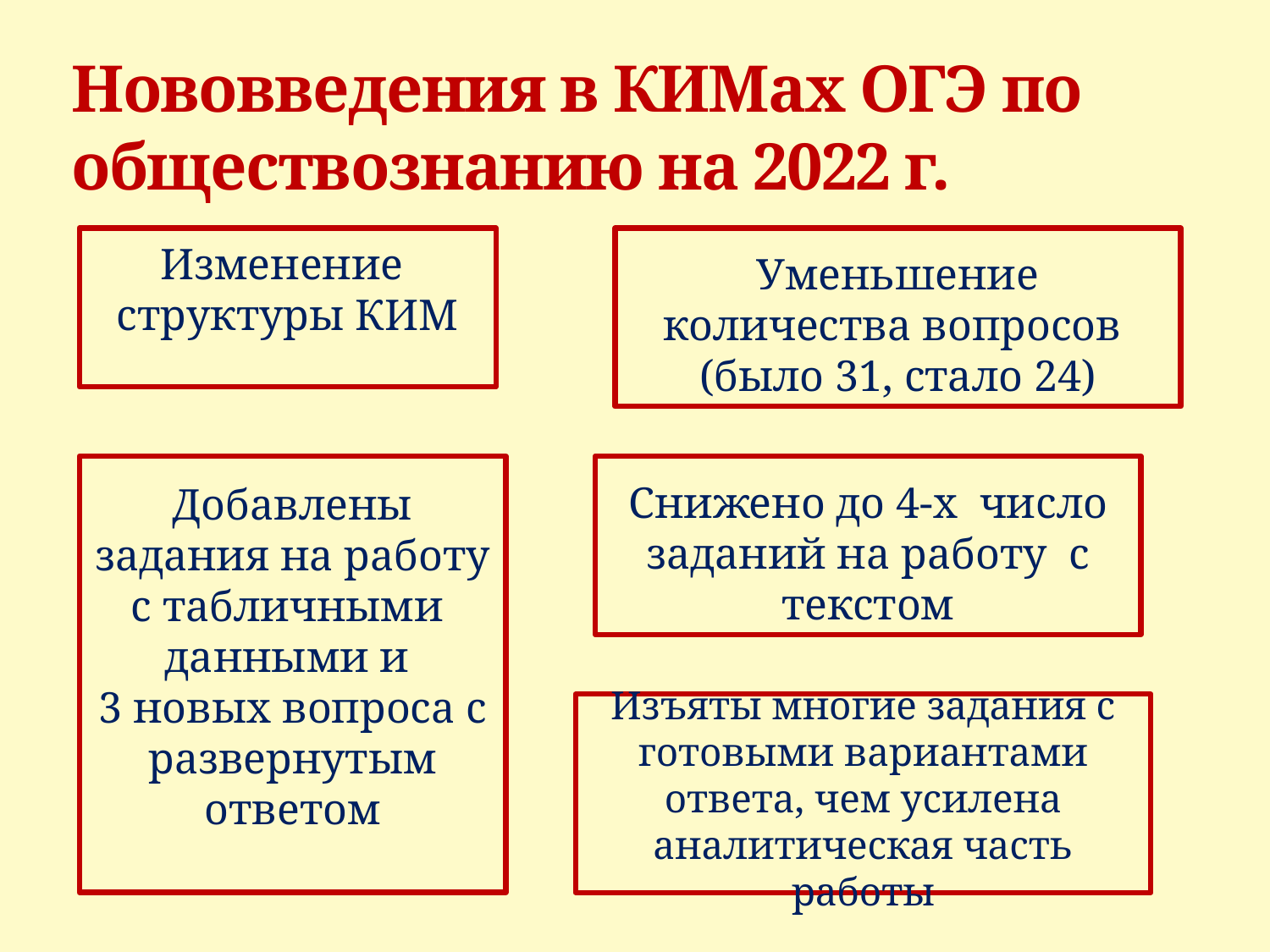

Нововведения в КИМах ОГЭ по обществознанию на 2022 г.
Изменение  структуры КИМ

Уменьшение количества вопросов
(было 31, стало 24)

Добавлены задания на работу с табличными  данными и
3 новых вопроса с развернутым ответом

Снижено до 4-х  число заданий на работу  с текстом

Изъяты многие задания с готовыми вариантами ответа, чем усилена аналитическая часть работы